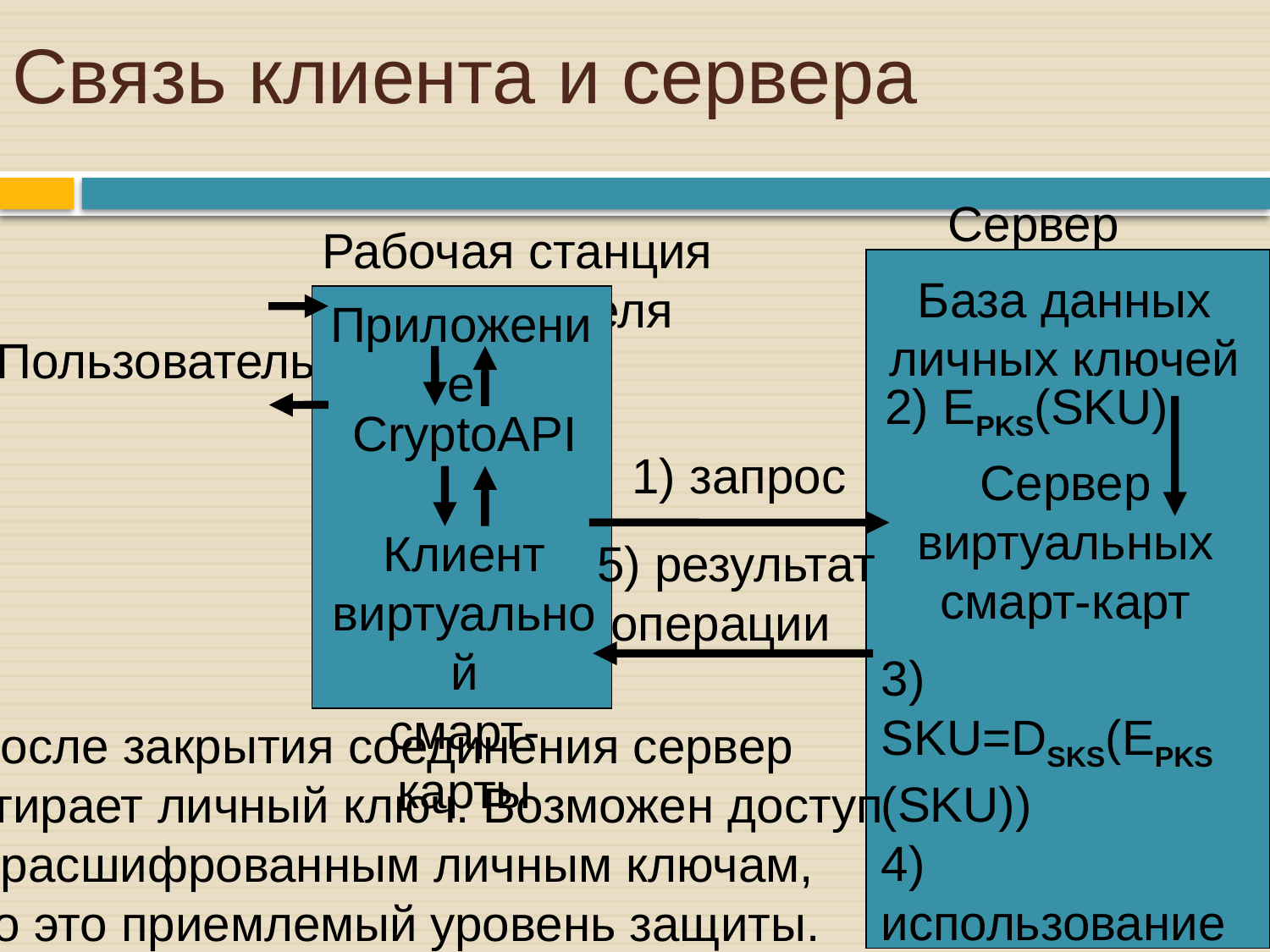

# Связь клиента и сервера
Сервер
Рабочая станция пользователя

База данных
личных ключей

Приложение

Пользователь

2) EPKS(SKU)
CryptoAPI

1) запрос
Сервер
виртуальных
смарт-карт

Клиент
виртуальной
смарт-карты

5) результат
 операции
3) SKU=DSKS(EPKS
(SKU))
4) использование
SKU для ЭП и расшифрования

После закрытия соединения сервер
стирает личный ключ. Возможен доступ
к расшифрованным личным ключам,
но это приемлемый уровень защиты.